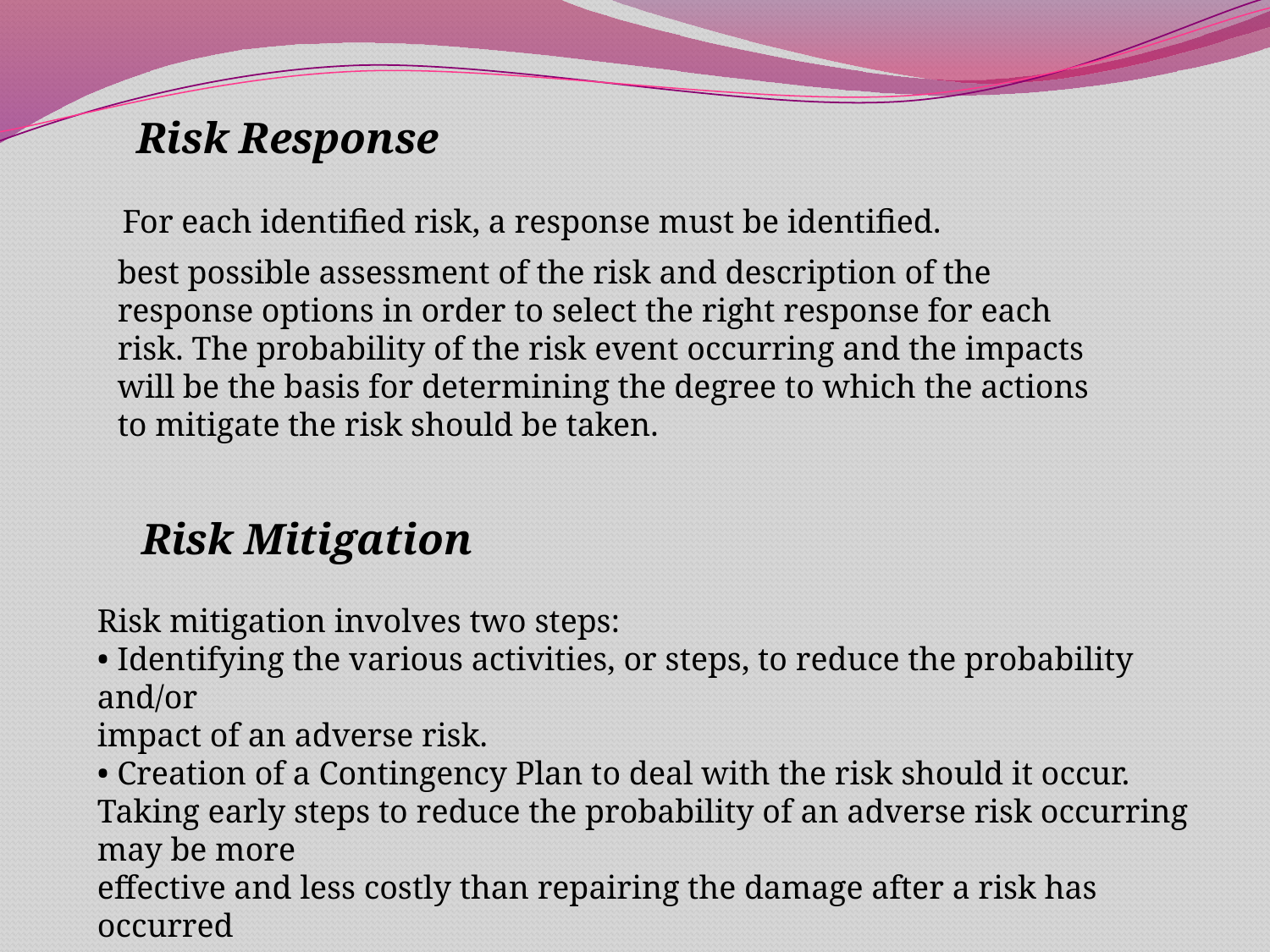

Risk Response
For each identified risk, a response must be identified.
best possible assessment of the risk and description of the response options in order to select the right response for each risk. The probability of the risk event occurring and the impacts will be the basis for determining the degree to which the actions to mitigate the risk should be taken.
    Risk Mitigation

Risk mitigation involves two steps:
• Identifying the various activities, or steps, to reduce the probability and/or
impact of an adverse risk.
• Creation of a Contingency Plan to deal with the risk should it occur.
Taking early steps to reduce the probability of an adverse risk occurring may be more
effective and less costly than repairing the damage after a risk has occurred